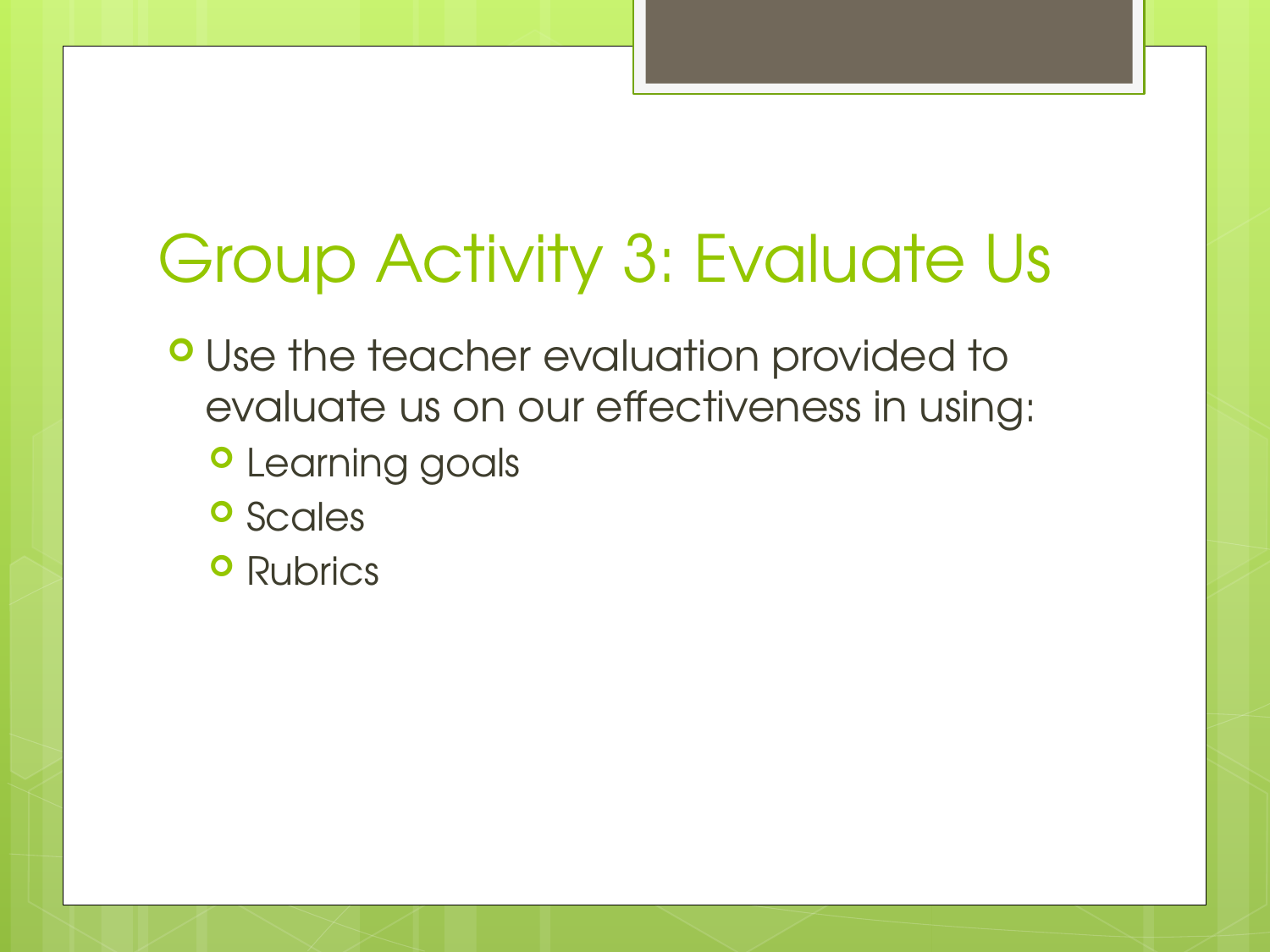

# Group Activity 3: Evaluate Us
Use the teacher evaluation provided to evaluate us on our effectiveness in using:
Learning goals
Scales
Rubrics